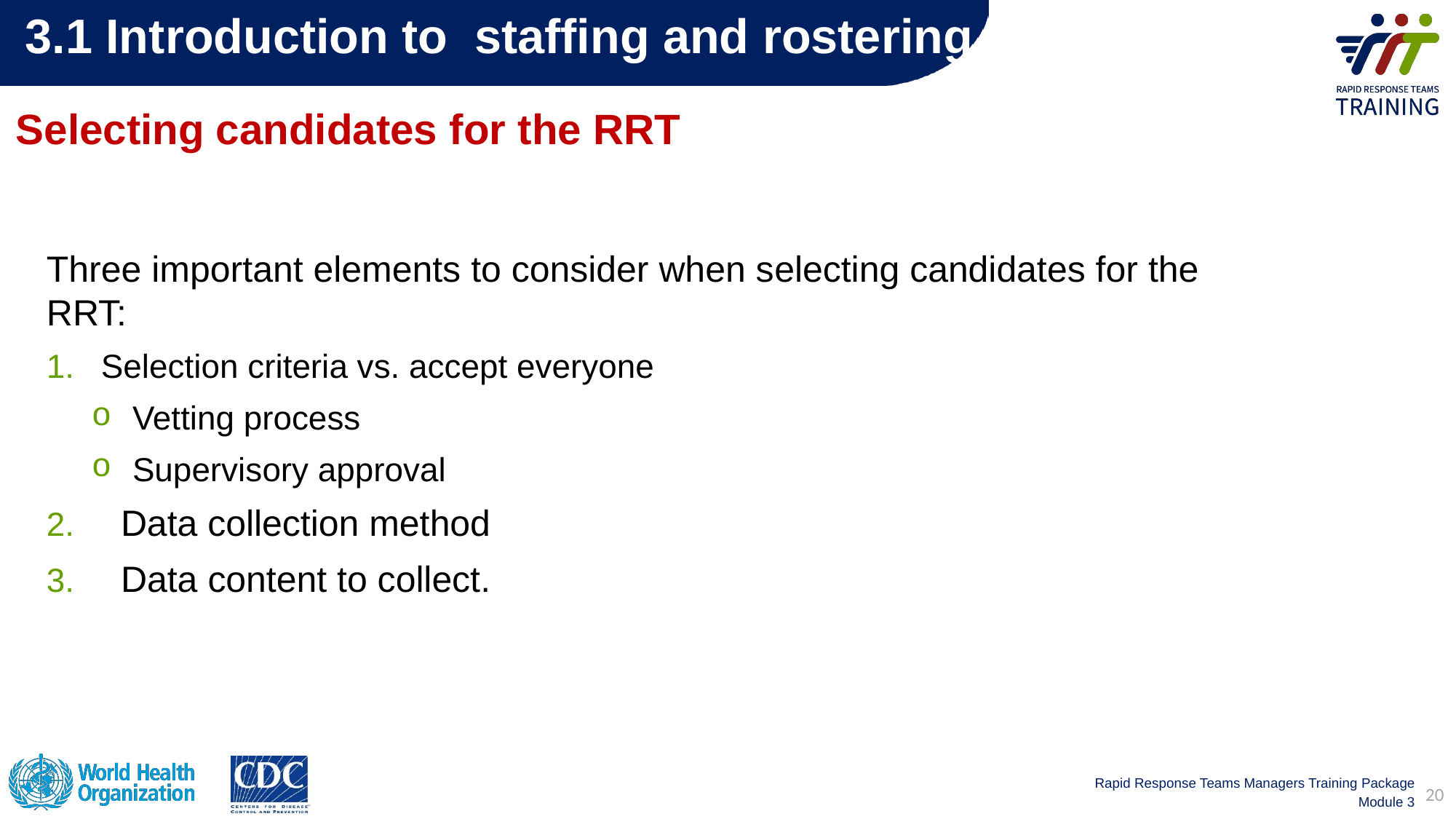

3.1 Introduction to  staffing and rostering
# Selecting candidates for the RRT
Three important elements to consider when selecting candidates for the RRT:
Selection criteria vs. accept everyone
Vetting process
Supervisory approval
2.     Data collection method
3.     Data content to collect.
20